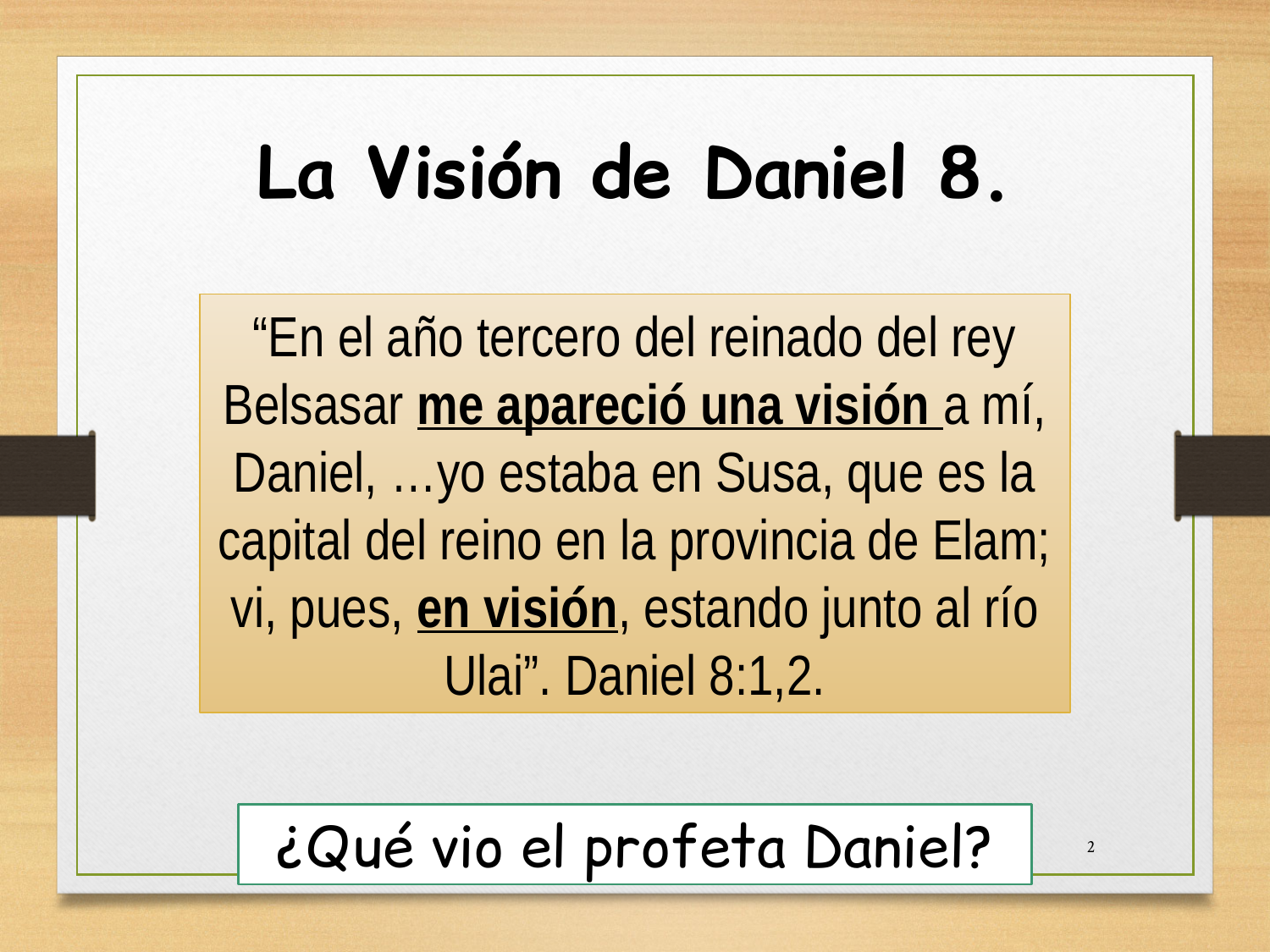

La Visión de Daniel 8.
“En el año tercero del reinado del rey Belsasar me apareció una visión a mí, Daniel, …yo estaba en Susa, que es la capital del reino en la provincia de Elam;
vi, pues, en visión, estando junto al río Ulai”. Daniel 8:1,2.
¿Qué vio el profeta Daniel?
2